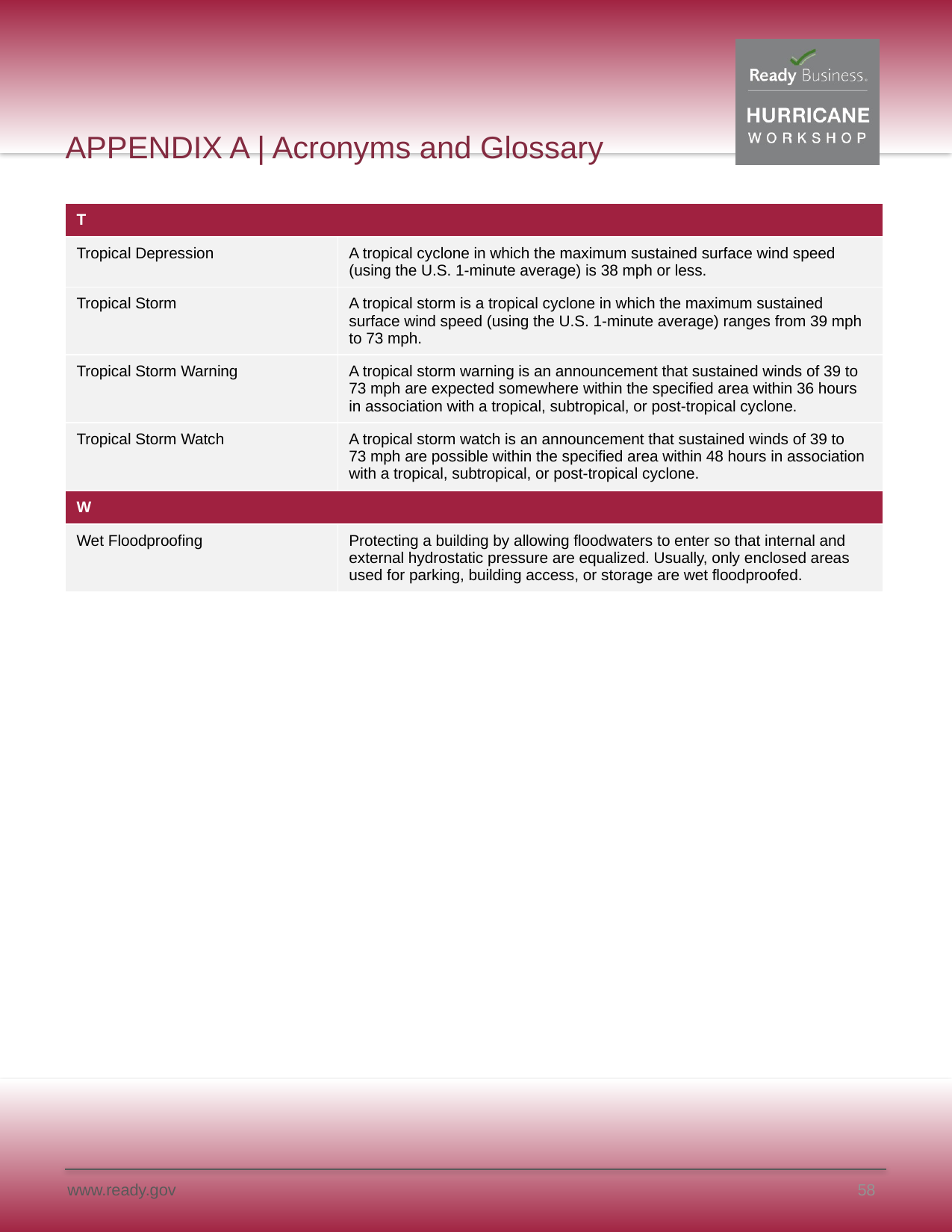

# APPENDIX A | Acronyms and Glossary
| T |  |
| --- | --- |
| Tropical Depression | A tropical cyclone in which the maximum sustained surface wind speed (using the U.S. 1-minute average) is 38 mph or less. |
| Tropical Storm | A tropical storm is a tropical cyclone in which the maximum sustained surface wind speed (using the U.S. 1-minute average) ranges from 39 mph to 73 mph. |
| Tropical Storm Warning | A tropical storm warning is an announcement that sustained winds of 39 to 73 mph are expected somewhere within the specified area within 36 hours in association with a tropical, subtropical, or post-tropical cyclone. |
| Tropical Storm Watch | A tropical storm watch is an announcement that sustained winds of 39 to 73 mph are possible within the specified area within 48 hours in association with a tropical, subtropical, or post-tropical cyclone. |
| W |  |
| Wet Floodproofing | Protecting a building by allowing floodwaters to enter so that internal and external hydrostatic pressure are equalized. Usually, only enclosed areas used for parking, building access, or storage are wet floodproofed. |
58